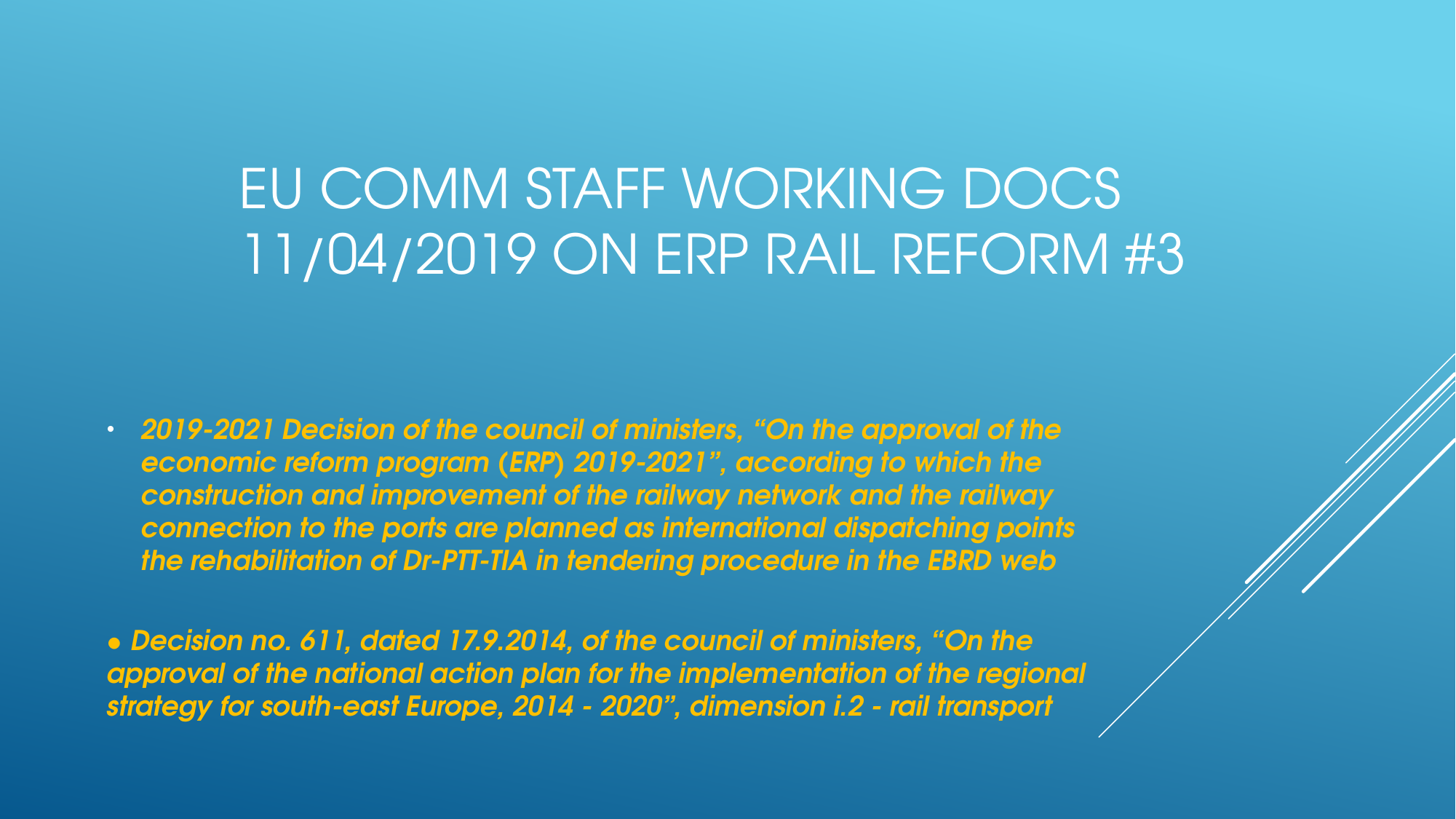

# EU comm staff working docs 11/04/2019 on erp rail reform #3
2019-2021 Decision of the council of ministers, “On the approval of the economic reform program (ERP) 2019-2021”, according to which the construction and improvement of the railway network and the railway connection to the ports are planned as international dispatching points the rehabilitation of Dr-PTT-TIA in tendering procedure in the EBRD web
• Decision no. 611, dated 17.9.2014, of the council of ministers, “On the approval of the national action plan for the implementation of the regional strategy for south-east Europe, 2014 - 2020”, dimension i.2 - rail transport